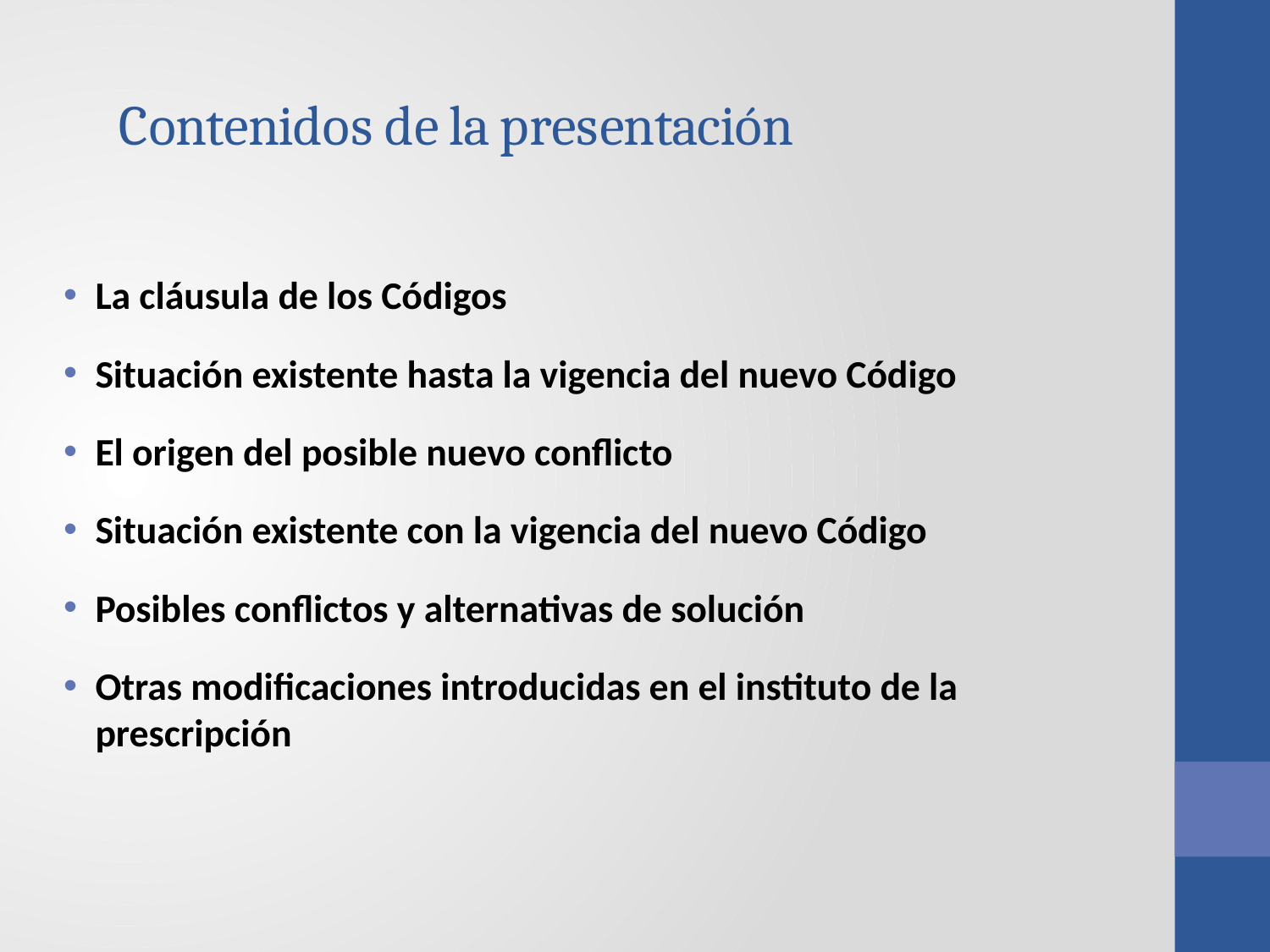

# Contenidos de la presentación

La cláusula de los Códigos
Situación existente hasta la vigencia del nuevo Código
El origen del posible nuevo conflicto
Situación existente con la vigencia del nuevo Código
Posibles conflictos y alternativas de solución
Otras modificaciones introducidas en el instituto de la prescripción